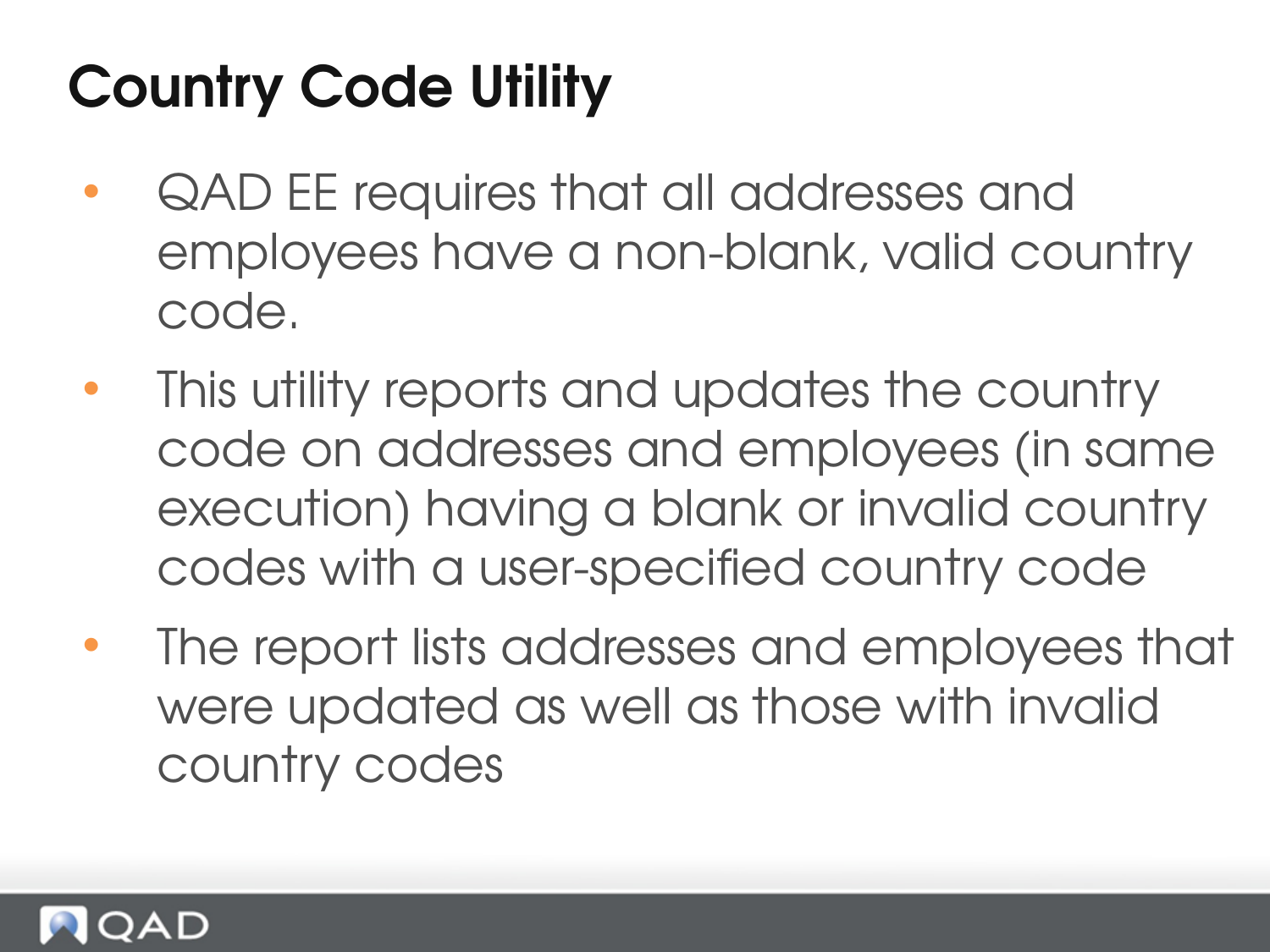

Country Code Utility
QAD EE requires that all addresses and employees have a non-blank, valid country code.
This utility reports and updates the country code on addresses and employees (in same execution) having a blank or invalid country codes with a user-specified country code
The report lists addresses and employees that were updated as well as those with invalid country codes